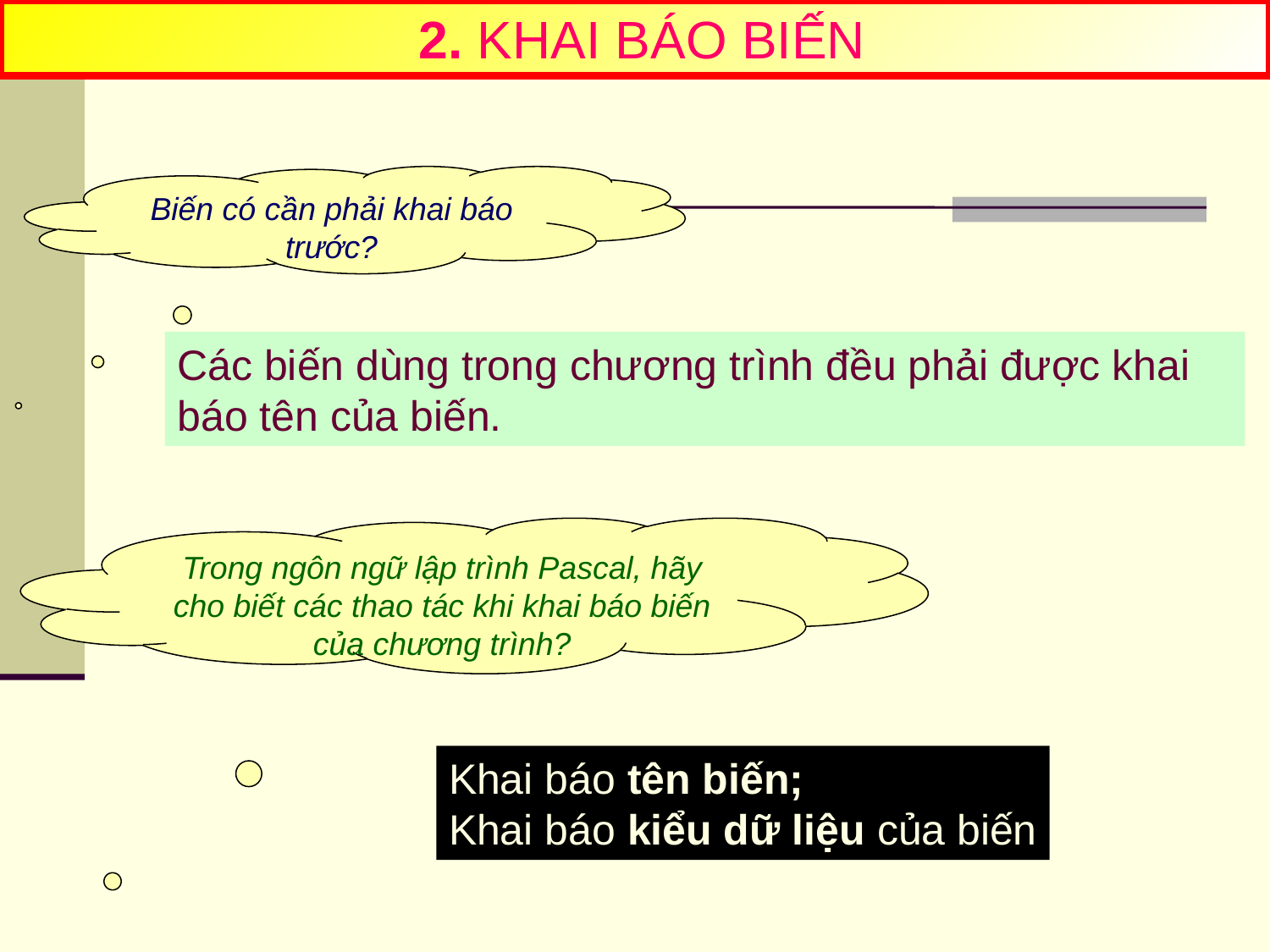

2. KHAI BÁO BIẾN
Biến có cần phải khai báo trước?
Các biến dùng trong chương trình đều phải được khai báo tên của biến.
Trong ngôn ngữ lập trình Pascal, hãy cho biết các thao tác khi khai báo biến của chương trình?
Khai báo tên biến;
Khai báo kiểu dữ liệu của biến